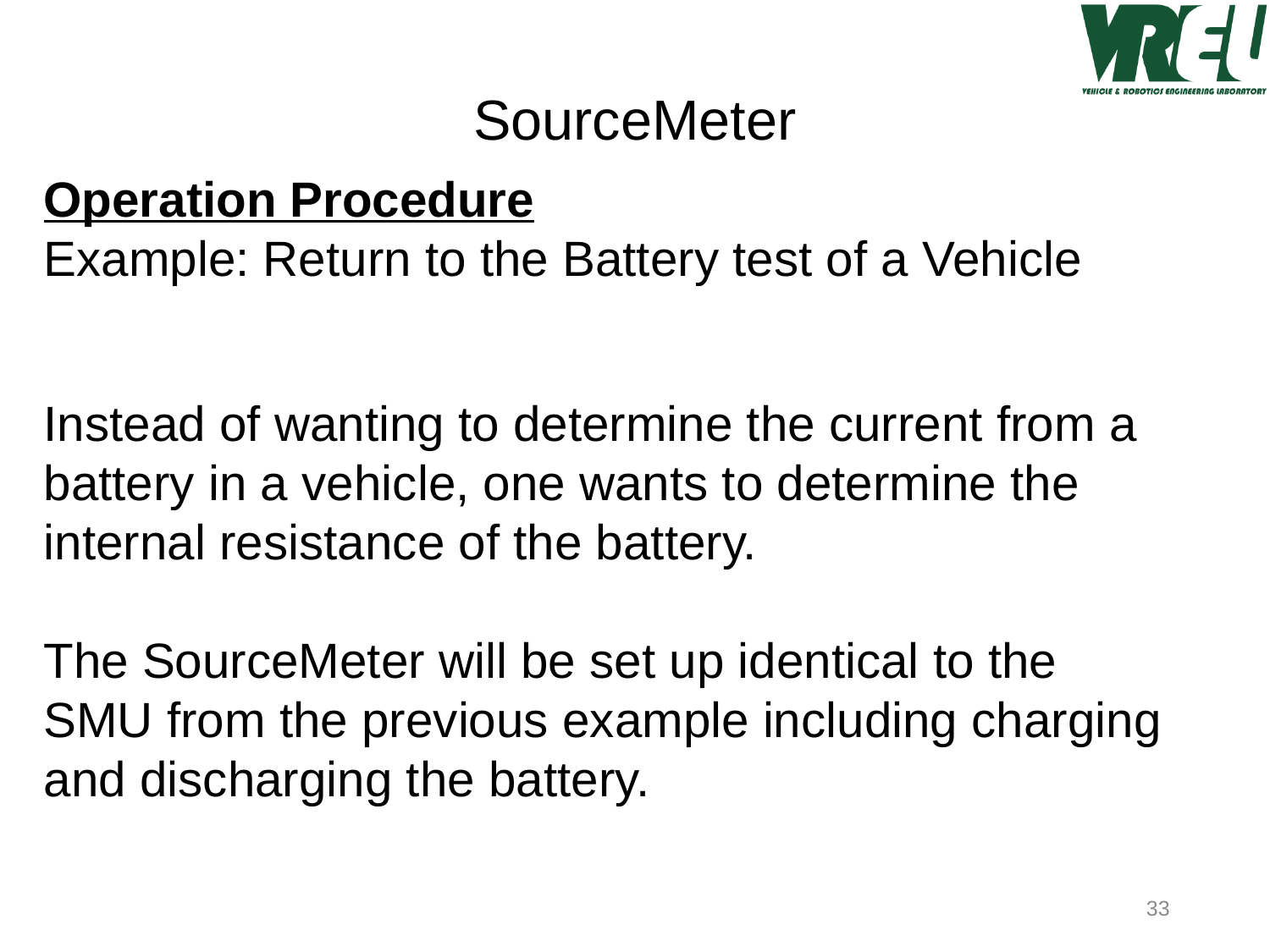

SourceMeter
Operation Procedure
Example: Return to the Battery test of a Vehicle

Instead of wanting to determine the current from a battery in a vehicle, one wants to determine the internal resistance of the battery.

The SourceMeter will be set up identical to the SMU from the previous example including charging and discharging the battery.

33